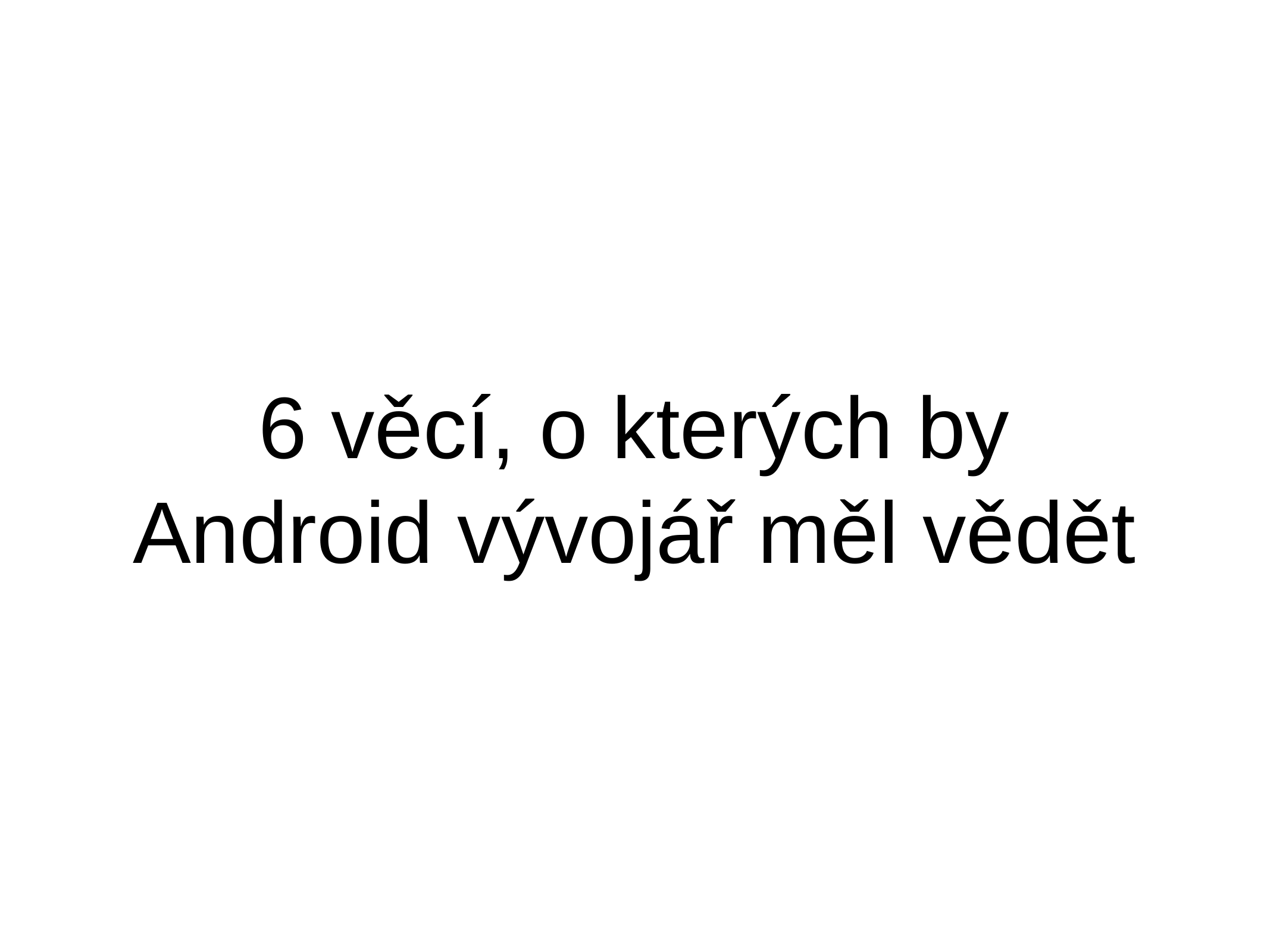

# 6 věcí, o kterých by Android vývojář měl vědět